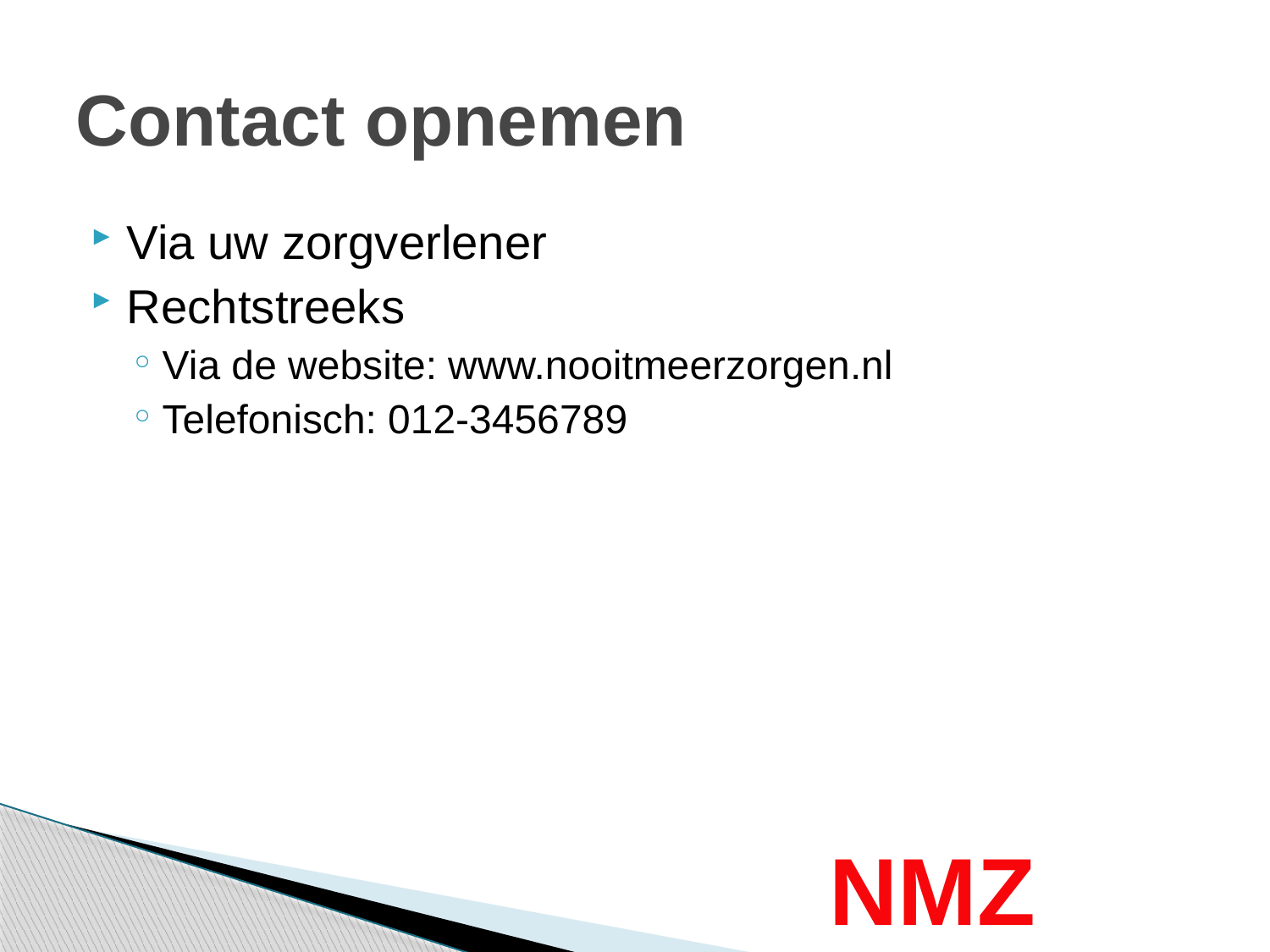

# Contact opnemen
Via uw zorgverlener
Rechtstreeks
Via de website: www.nooitmeerzorgen.nl
Telefonisch: 012-3456789